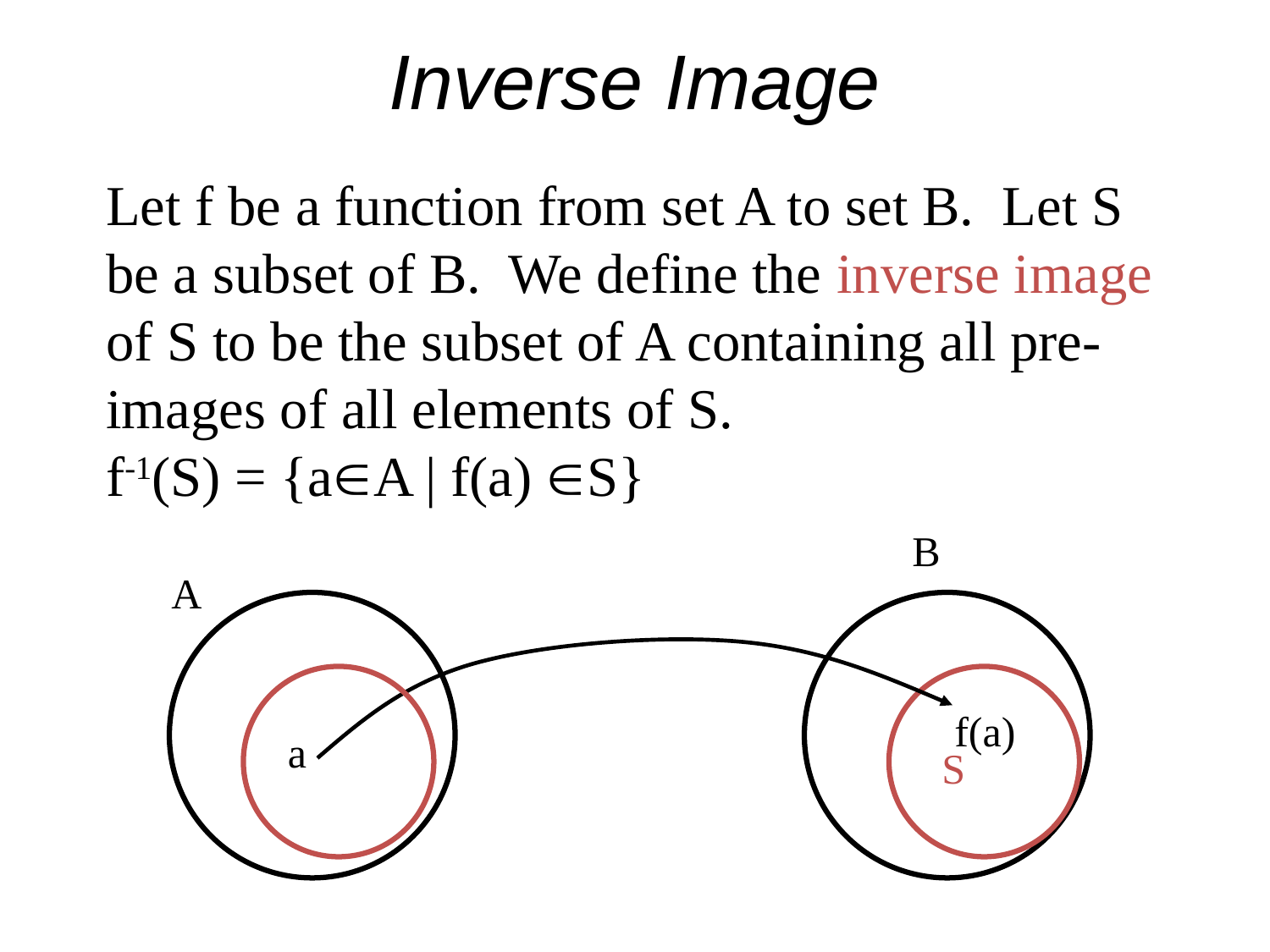

# Inverse Image
Let f be a function from set A to set B.  Let S be a subset of B.  We define the inverse image of S to be the subset of A containing all pre-images of all elements of S.
f-1(S) = {a∈A | f(a) ∈S}

B
A

S
f(a)
a